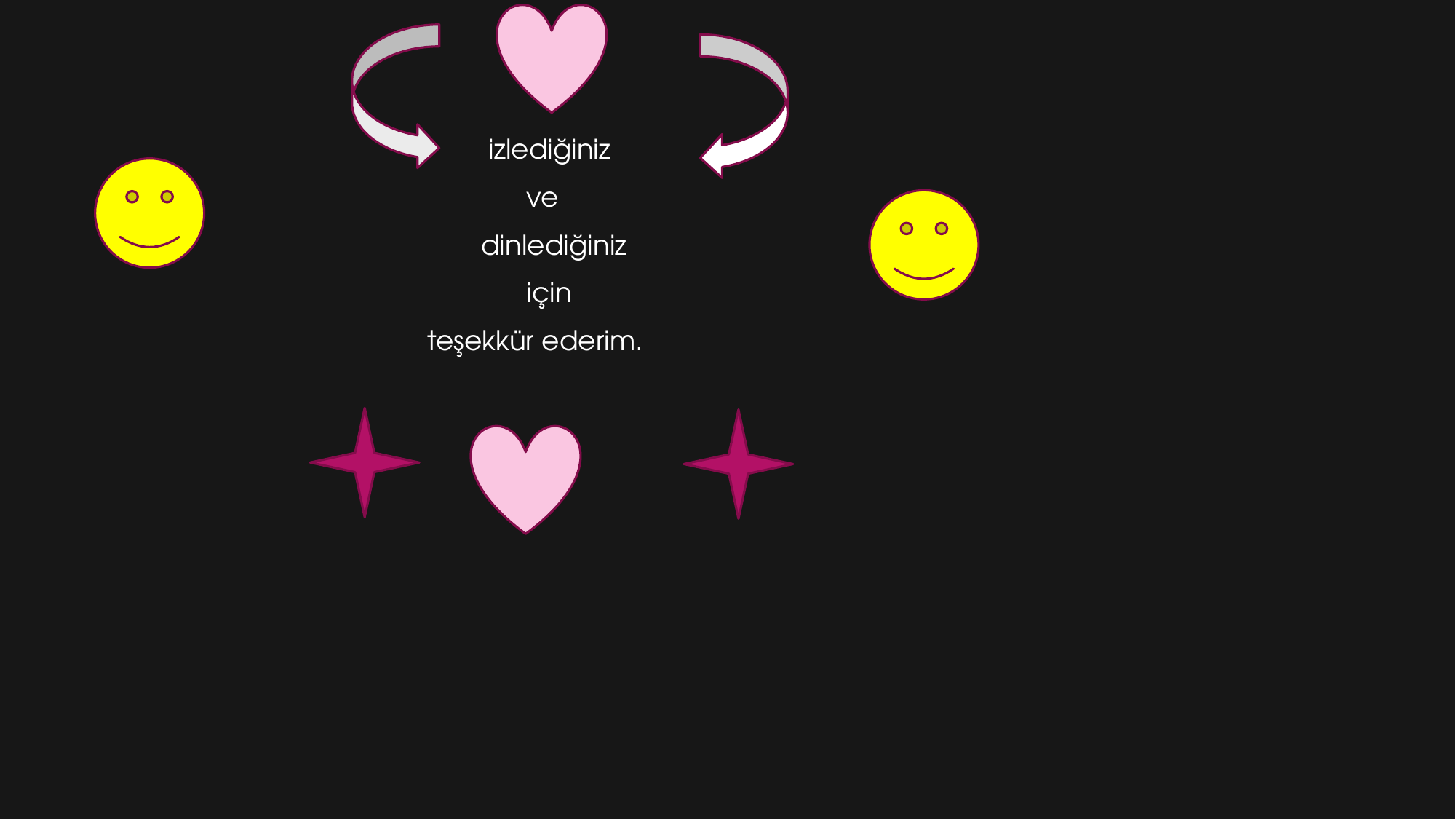

izlediğiniz
                                                                              ve
                                                                        dinlediğiniz
                                                                              için
                                                                 teşekkür ederim.

#